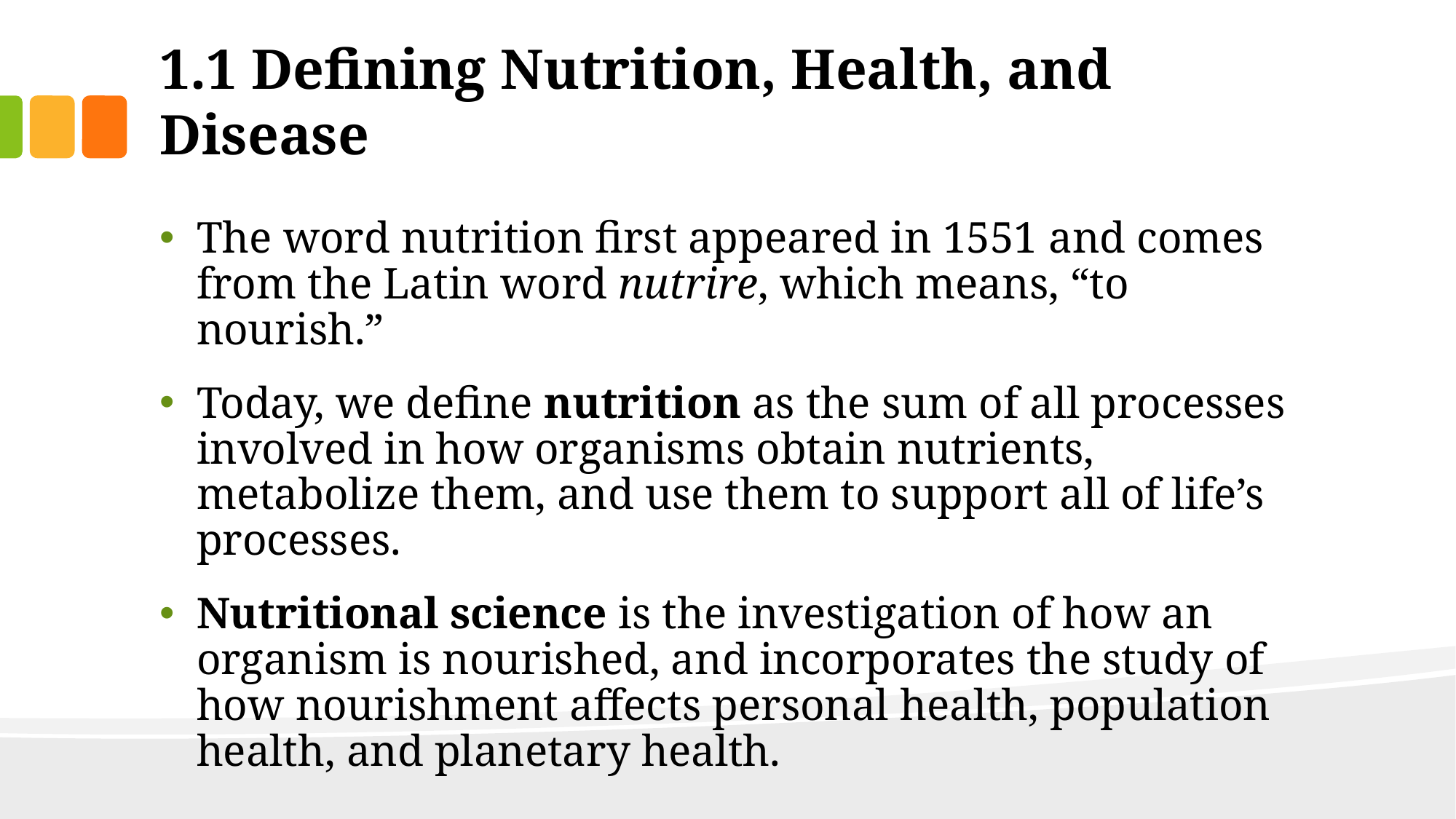

# 1.1 Defining Nutrition, Health, and Disease
The word nutrition first appeared in 1551 and comes from the Latin word nutrire, which means, “to nourish.”
Today, we define nutrition as the sum of all processes involved in how organisms obtain nutrients, metabolize them, and use them to support all of life’s processes.
Nutritional science is the investigation of how an organism is nourished, and incorporates the study of how nourishment affects personal health, population health, and planetary health.